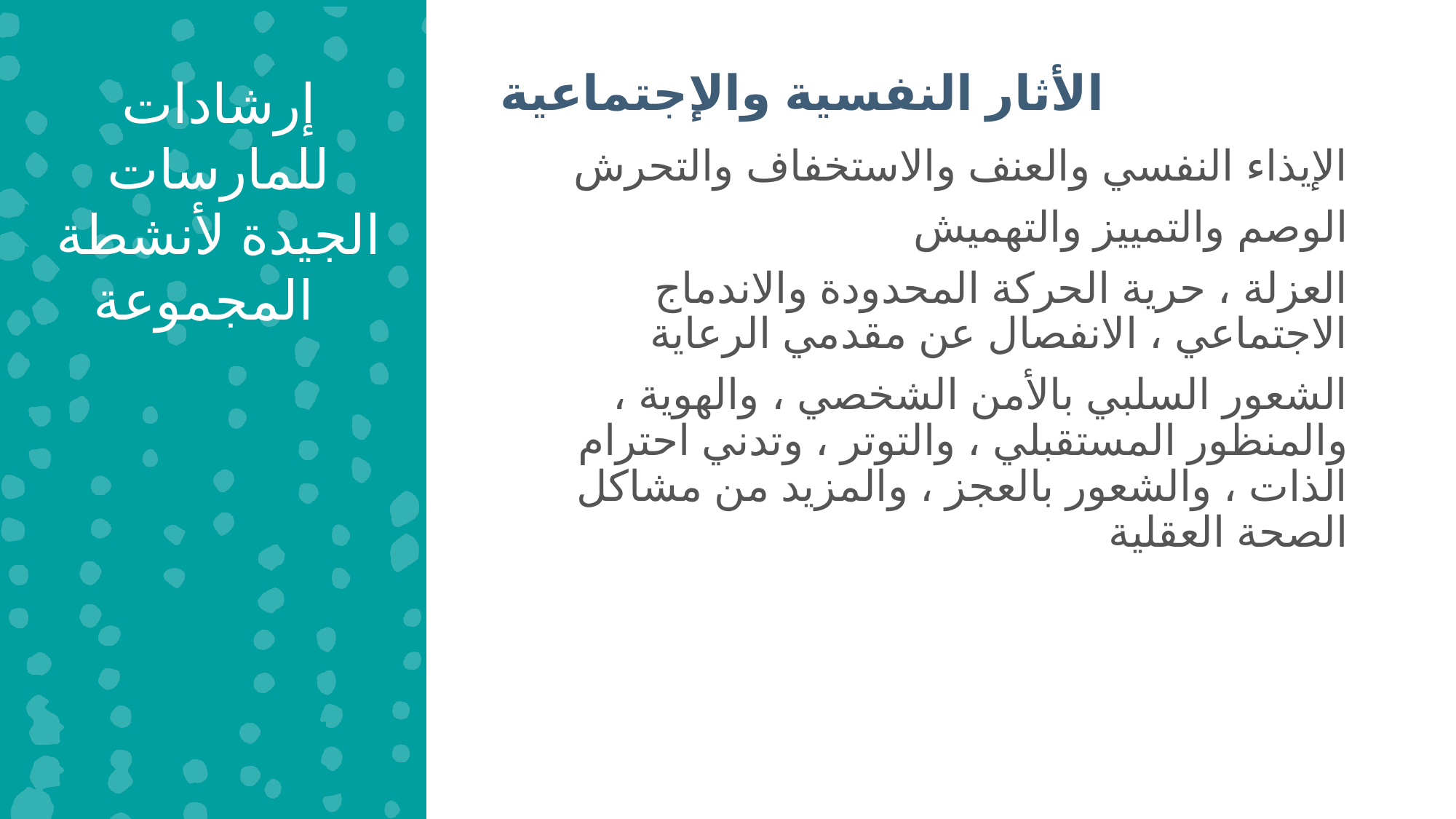

إرشادات للمارسات الجيدة لأنشطة  المجموعة

الأثار النفسية والإجتماعية
الإيذاء النفسي والعنف والاستخفاف والتحرش
الوصم والتمييز والتهميش
العزلة ، حرية الحركة المحدودة والاندماج الاجتماعي ، الانفصال عن مقدمي الرعاية
الشعور السلبي بالأمن الشخصي ، والهوية ، والمنظور المستقبلي ، والتوتر ، وتدني احترام الذات ، والشعور بالعجز ، والمزيد من مشاكل الصحة العقلية